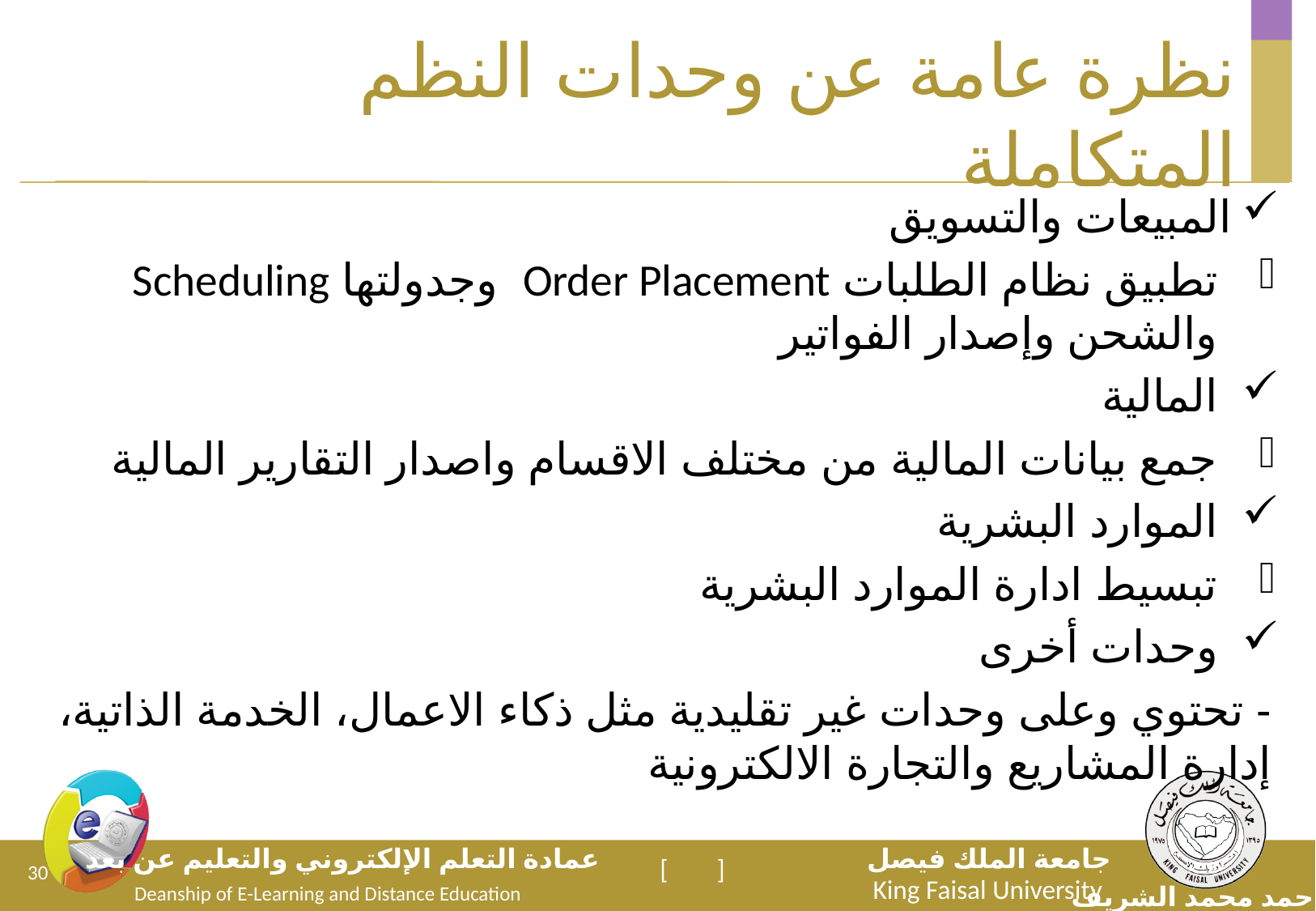

# نظرة عامة عن وحدات النظم المتكاملة
المبيعات والتسويق
تطبيق نظام الطلبات Order Placement  وجدولتها Scheduling والشحن وإصدار الفواتير
المالية
جمع بيانات المالية من مختلف الاقسام واصدار التقارير المالية
الموارد البشرية
تبسيط ادارة الموارد البشرية
وحدات أخرى
- تحتوي وعلى وحدات غير تقليدية مثل ذكاء الاعمال، الخدمة الذاتية، إدارة المشاريع والتجارة الالكترونية

30